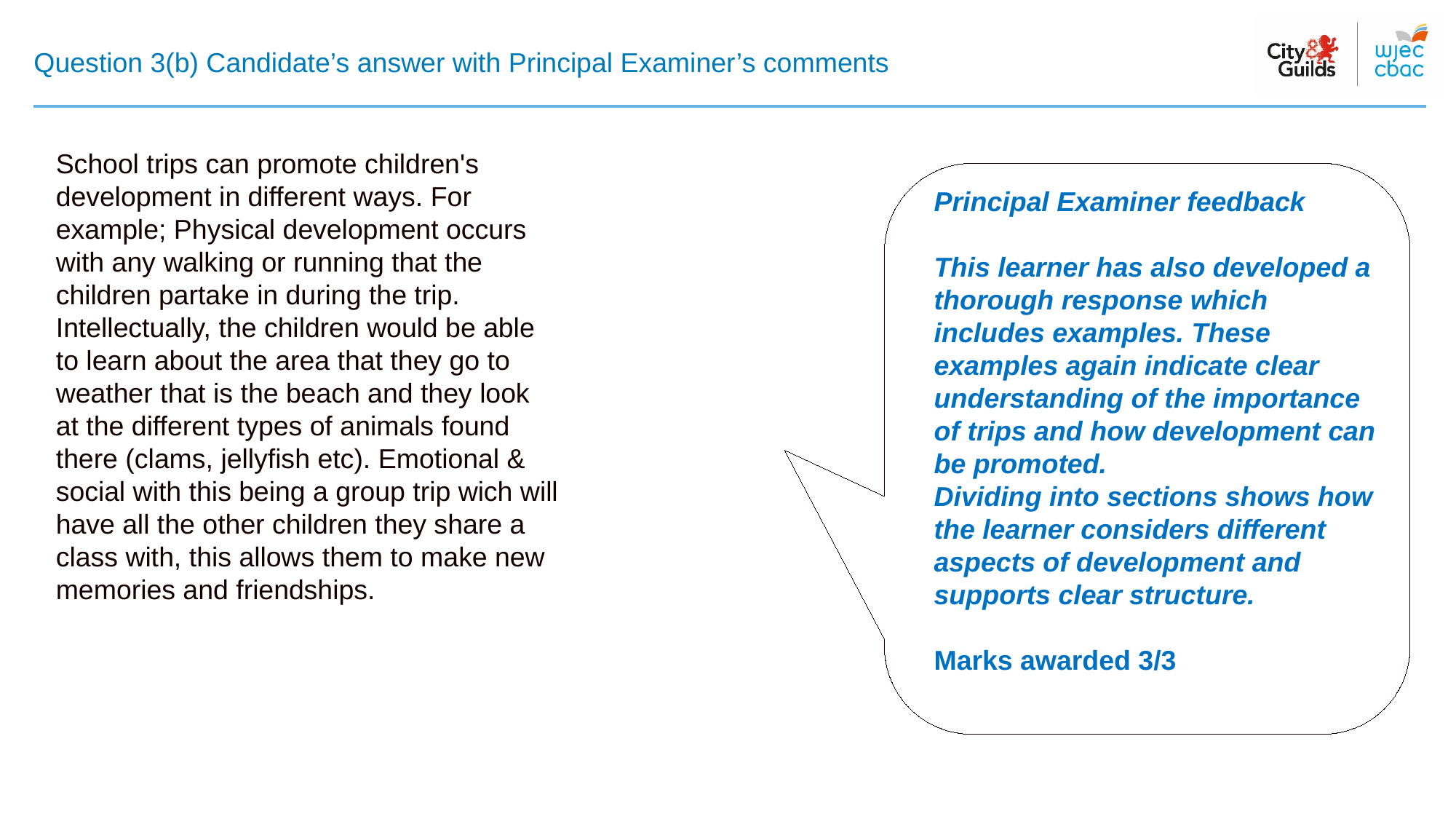

# Question 3(b) Candidate’s answer with Principal Examiner’s comments
School trips can promote children's development in different ways. For example; Physical development occurs with any walking or running that the children partake in during the trip. Intellectually, the children would be able to learn about the area that they go to weather that is the beach and they look at the different types of animals found there (clams, jellyfish etc). Emotional & social with this being a group trip wich will have all the other children they share a class with, this allows them to make new memories and friendships.

Principal Examiner feedback

This learner has also developed a thorough response which includes examples. These examples again indicate clear understanding of the importance of trips and how development can be promoted.
Dividing into sections shows how the learner considers different aspects of development and supports clear structure.

Marks awarded 3/3